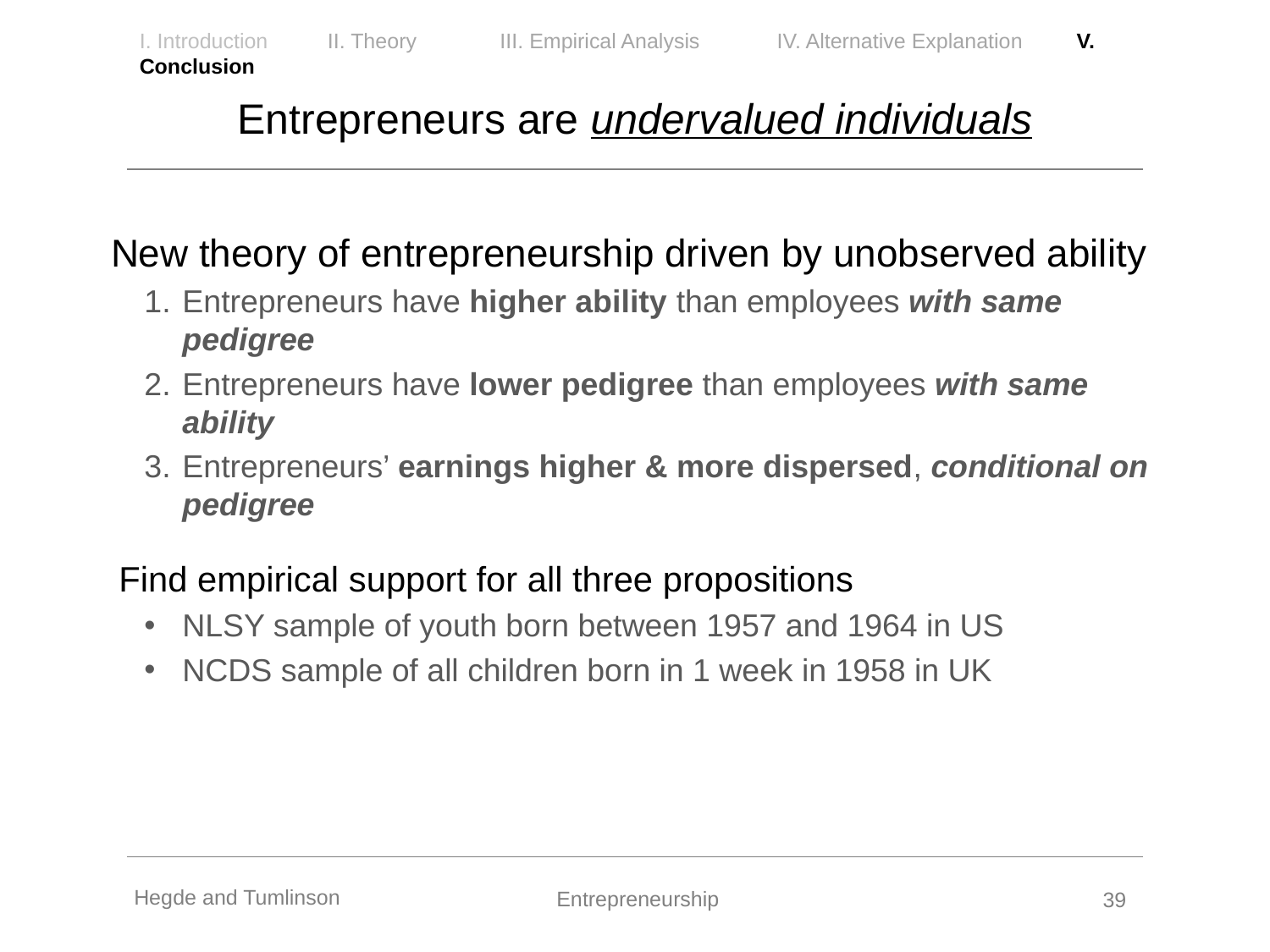

I. Introduction          II. Theory              III. Empirical Analysis             IV. Alternative Explanation         V. Conclusion
# Entrepreneurs are undervalued individuals
New theory of entrepreneurship driven by unobserved ability
Entrepreneurs have higher ability than employees with same pedigree
Entrepreneurs have lower pedigree than employees with same ability
Entrepreneurs’ earnings higher & more dispersed, conditional on pedigree

Find empirical support for all three propositions
NLSY sample of youth born between 1957 and 1964 in US
NCDS sample of all children born in 1 week in 1958 in UK

39
Hegde and Tumlinson
Entrepreneurship